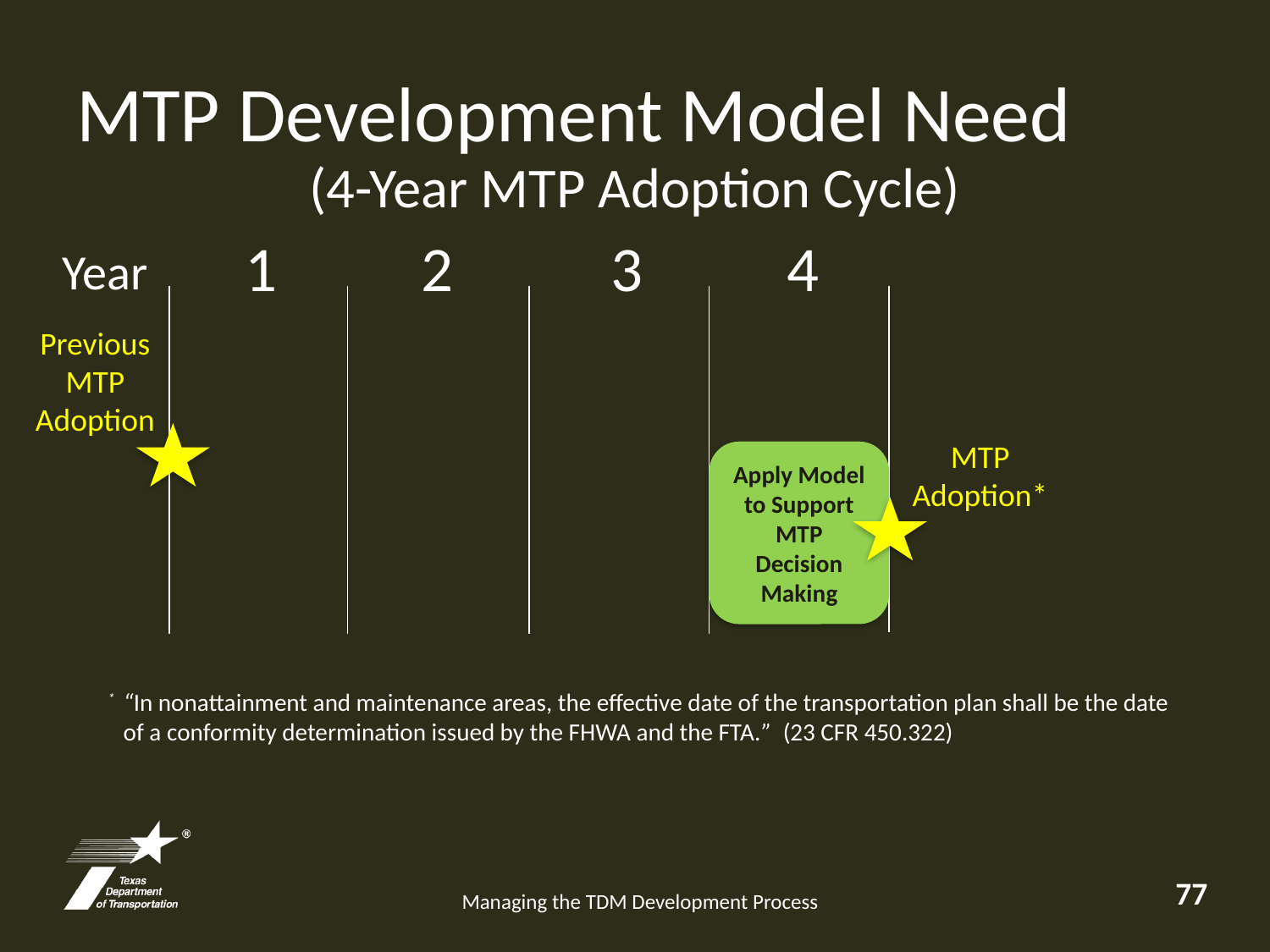

# MTP Development Model Need
(4-Year MTP Adoption Cycle)
1          2           3          4
    Year
Previous
MTP Adoption

MTP Adoption*
Apply Model to Support MTP Decision Making

*	“In nonattainment and maintenance areas, the effective date of the transportation plan shall be the date of a conformity determination issued by the FHWA and the FTA.”  (23 CFR 450.322)